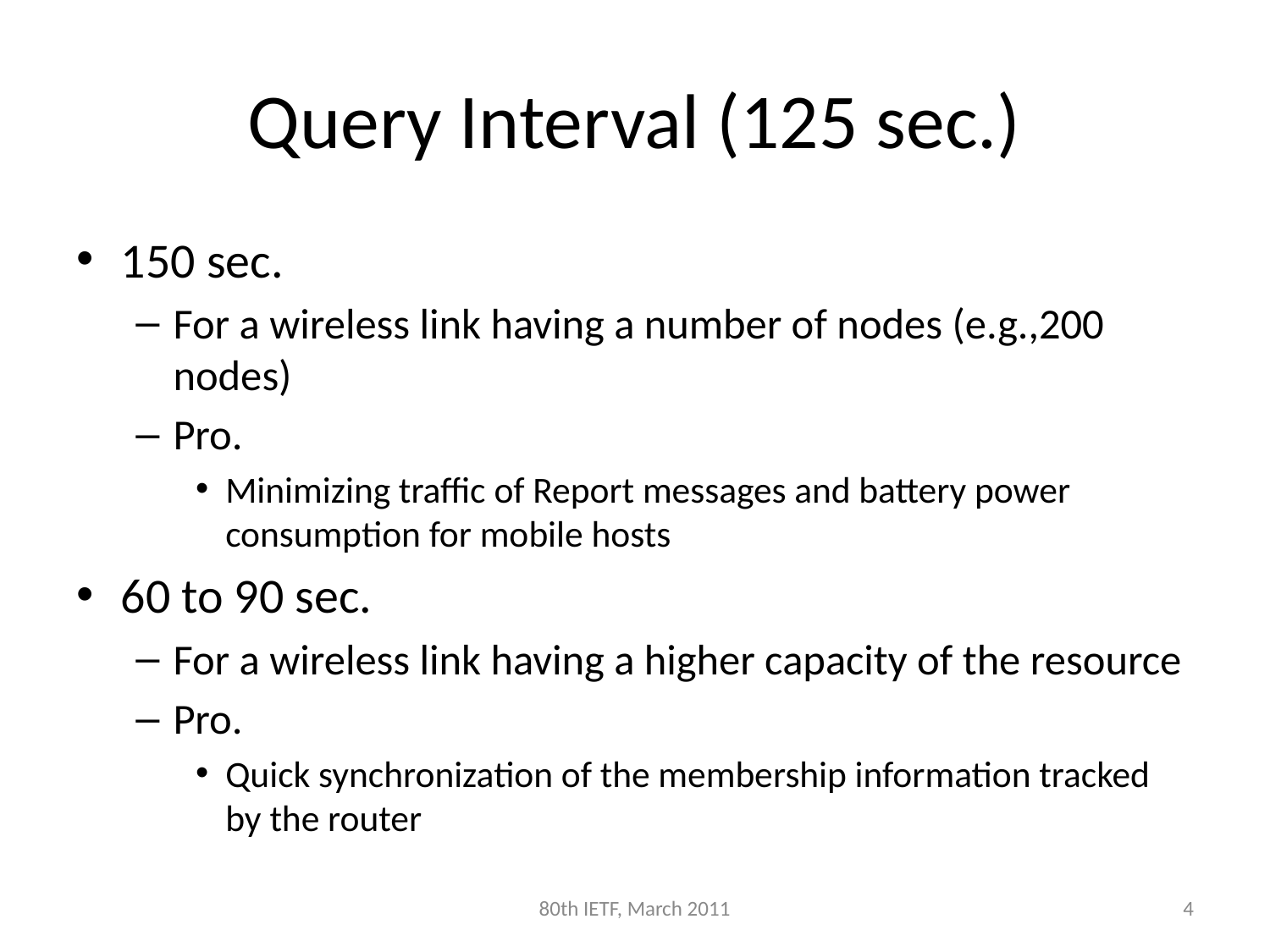

# Query Interval (125 sec.)
150 sec.
For a wireless link having a number of nodes (e.g.,200 nodes)
Pro.
Minimizing traffic of Report messages and battery power consumption for mobile hosts
60 to 90 sec.
For a wireless link having a higher capacity of the resource
Pro.
Quick synchronization of the membership information tracked by the router
80th IETF, March 2011
4